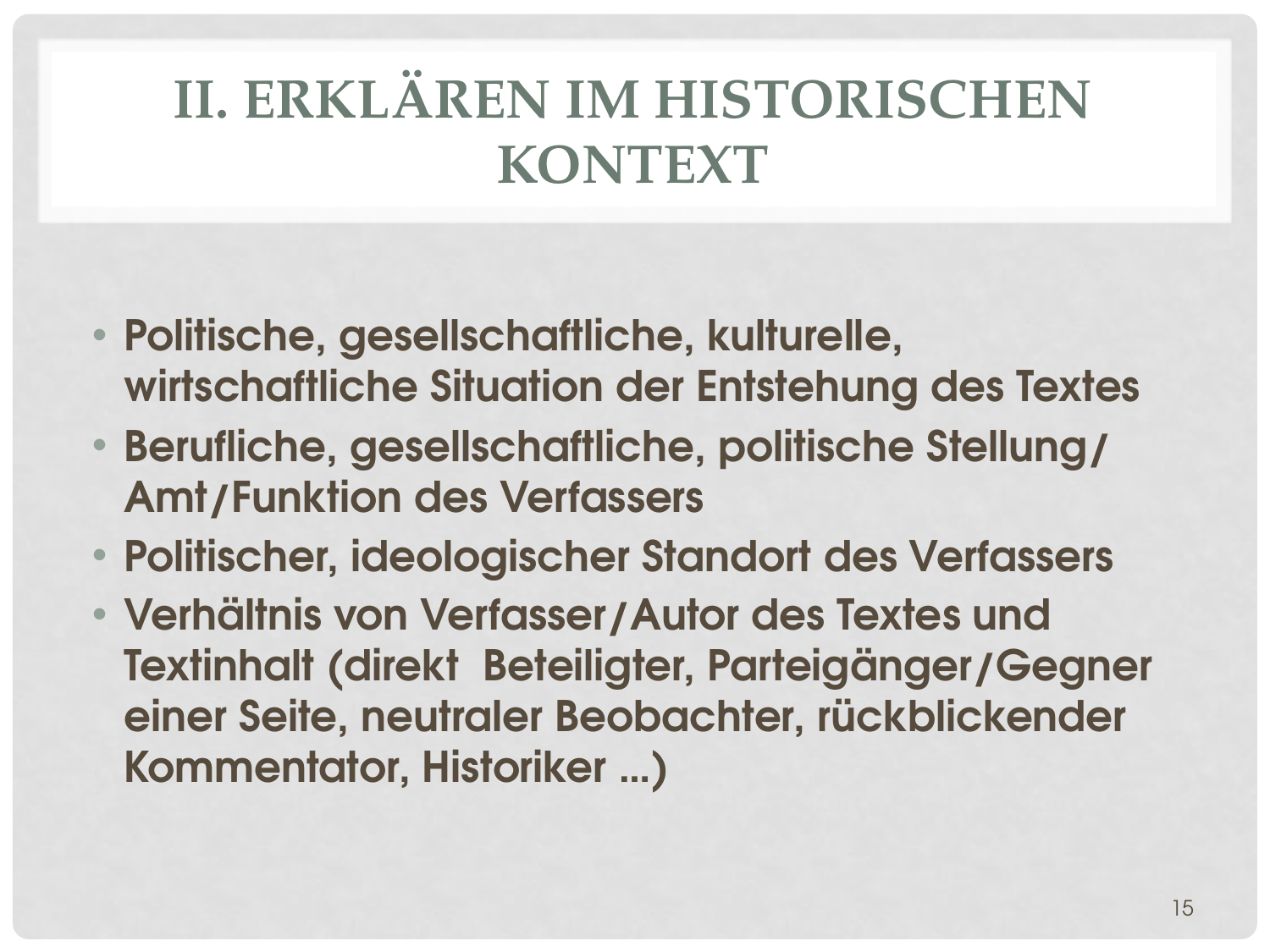

# II. Erklären im historischen Kontext

Politische, gesellschaftliche, kulturelle, wirtschaftliche Situation der Entstehung des Textes
Berufliche, gesellschaftliche, politische Stellung/ Amt/Funktion des Verfassers
Politischer, ideologischer Standort des Verfassers
Verhältnis von Verfasser/Autor des Textes und Textinhalt (direkt  Beteiligter, Parteigänger/Gegner einer Seite, neutraler Beobachter, rückblickender Kommentator, Historiker …)
15